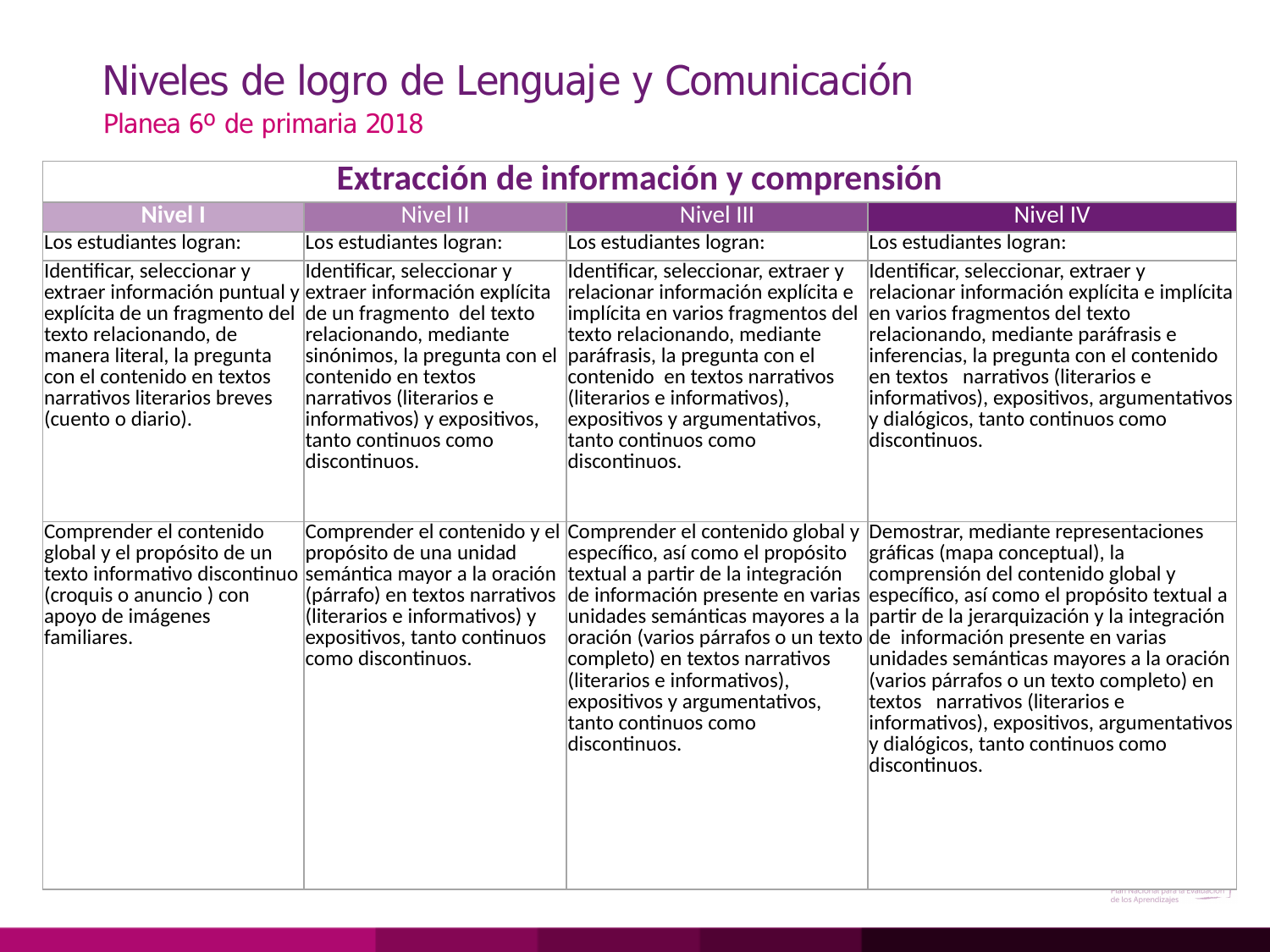

# Niveles de logro de Lenguaje y Comunicación
Planea 6º de primaria 2018
| Extracción de información y comprensión |  |  |  |
| --- | --- | --- | --- |
| Nivel I | Nivel II | Nivel III | Nivel IV |
| Los estudiantes logran: | Los estudiantes logran: | Los estudiantes logran: | Los estudiantes logran: |
| Identificar, seleccionar y extraer información puntual y explícita de un fragmento del texto relacionando, de manera literal, la pregunta con el contenido en textos narrativos literarios breves (cuento o diario). | Identificar, seleccionar y extraer información explícita de un fragmento del texto relacionando, mediante sinónimos, la pregunta con el contenido en textos narrativos (literarios e informativos) y expositivos, tanto continuos como discontinuos. | Identificar, seleccionar, extraer y relacionar información explícita e implícita en varios fragmentos del texto relacionando, mediante paráfrasis, la pregunta con el contenido en textos narrativos (literarios e informativos), expositivos y argumentativos, tanto continuos como discontinuos. | Identificar, seleccionar, extraer y relacionar información explícita e implícita en varios fragmentos del texto relacionando, mediante paráfrasis e inferencias, la pregunta con el contenido en textos narrativos (literarios e informativos), expositivos, argumentativos y dialógicos, tanto continuos como discontinuos. |
| Comprender el contenido global y el propósito de un texto informativo discontinuo (croquis o anuncio ) con apoyo de imágenes familiares. | Comprender el contenido y el propósito de una unidad semántica mayor a la oración (párrafo) en textos narrativos (literarios e informativos) y expositivos, tanto continuos como discontinuos. | Comprender el contenido global y específico, así como el propósito textual a partir de la integración de información presente en varias unidades semánticas mayores a la oración (varios párrafos o un texto completo) en textos narrativos (literarios e informativos), expositivos y argumentativos, tanto continuos como discontinuos. | Demostrar, mediante representaciones gráficas (mapa conceptual), la comprensión del contenido global y específico, así como el propósito textual a partir de la jerarquización y la integración de información presente en varias unidades semánticas mayores a la oración (varios párrafos o un texto completo) en textos narrativos (literarios e informativos), expositivos, argumentativos y dialógicos, tanto continuos como discontinuos. |